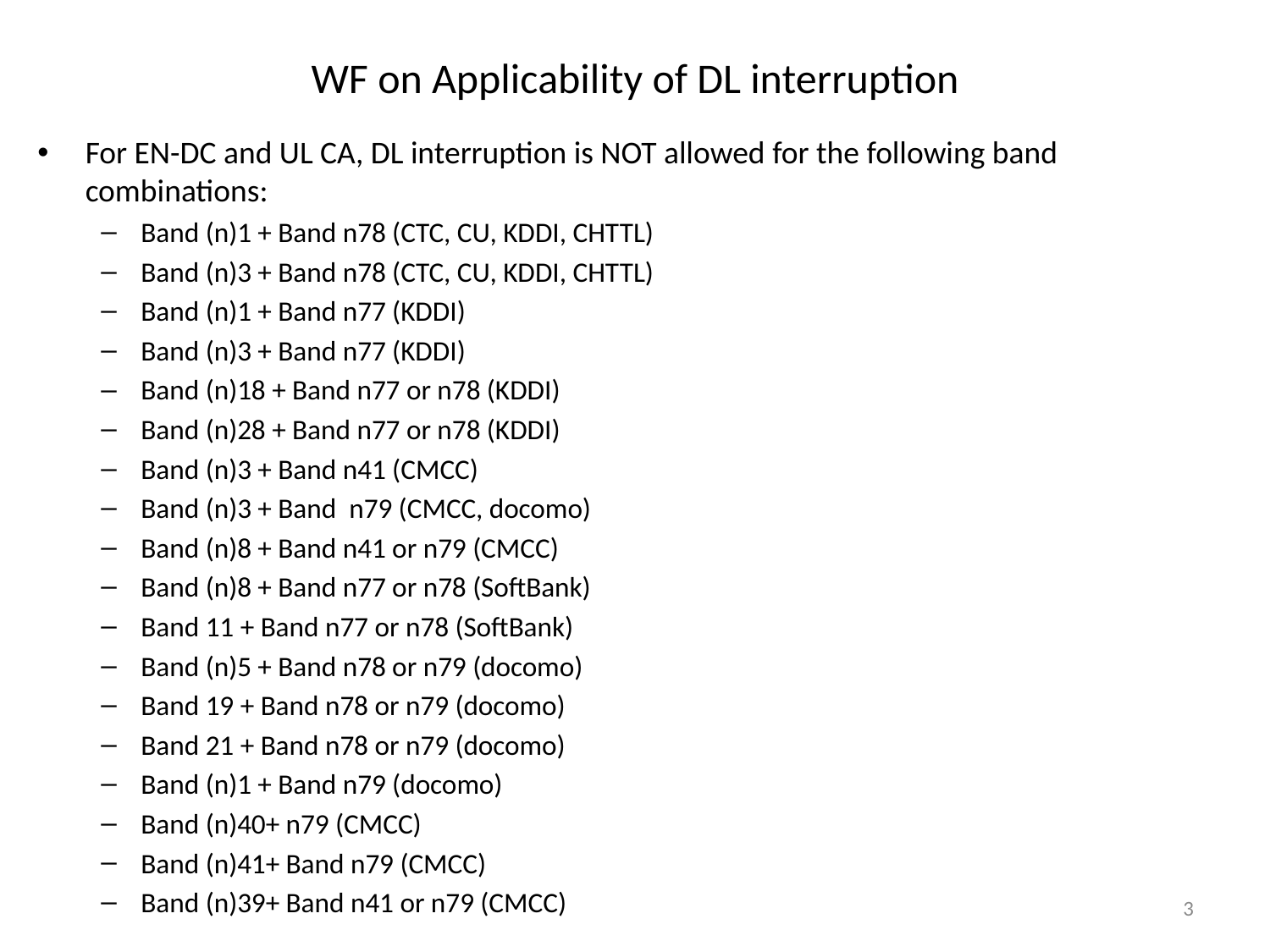

# WF on Applicability of DL interruption
For EN-DC and UL CA, DL interruption is NOT allowed for the following band combinations:
Band (n)1 + Band n78 (CTC, CU, KDDI, CHTTL)
Band (n)3 + Band n78 (CTC, CU, KDDI, CHTTL)
Band (n)1 + Band n77 (KDDI)
Band (n)3 + Band n77 (KDDI)
Band (n)18 + Band n77 or n78 (KDDI)
Band (n)28 + Band n77 or n78 (KDDI)
Band (n)3 + Band n41 (CMCC)
Band (n)3 + Band  n79 (CMCC, docomo)
Band (n)8 + Band n41 or n79 (CMCC)
Band (n)8 + Band n77 or n78 (SoftBank)
Band 11 + Band n77 or n78 (SoftBank)
Band (n)5 + Band n78 or n79 (docomo)
Band 19 + Band n78 or n79 (docomo)
Band 21 + Band n78 or n79 (docomo)
Band (n)1 + Band n79 (docomo)
Band (n)40+ n79 (CMCC)
Band (n)41+ Band n79 (CMCC)
Band (n)39+ Band n41 or n79 (CMCC)

3